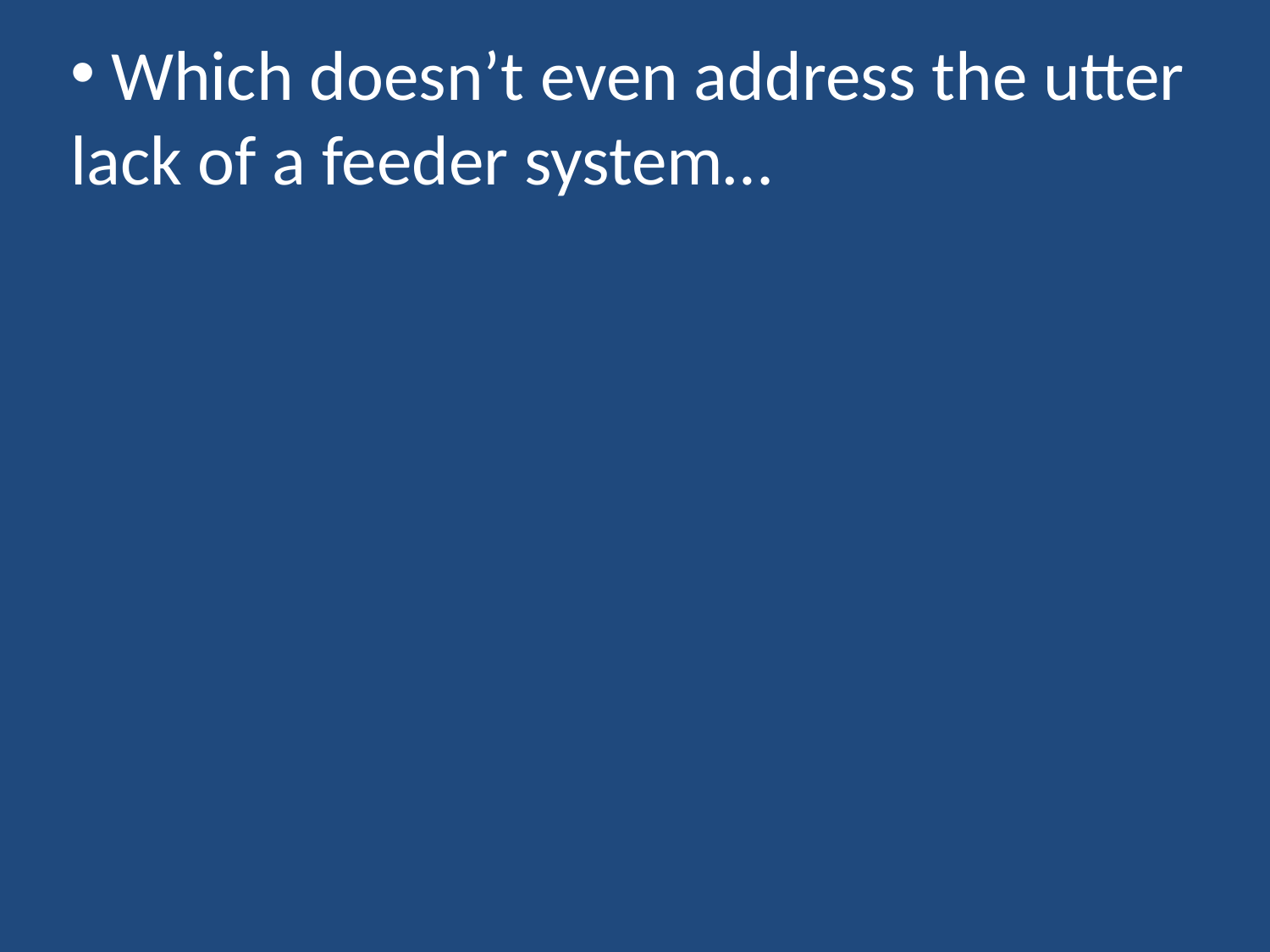

Which doesn’t even address the utter lack of a feeder system…